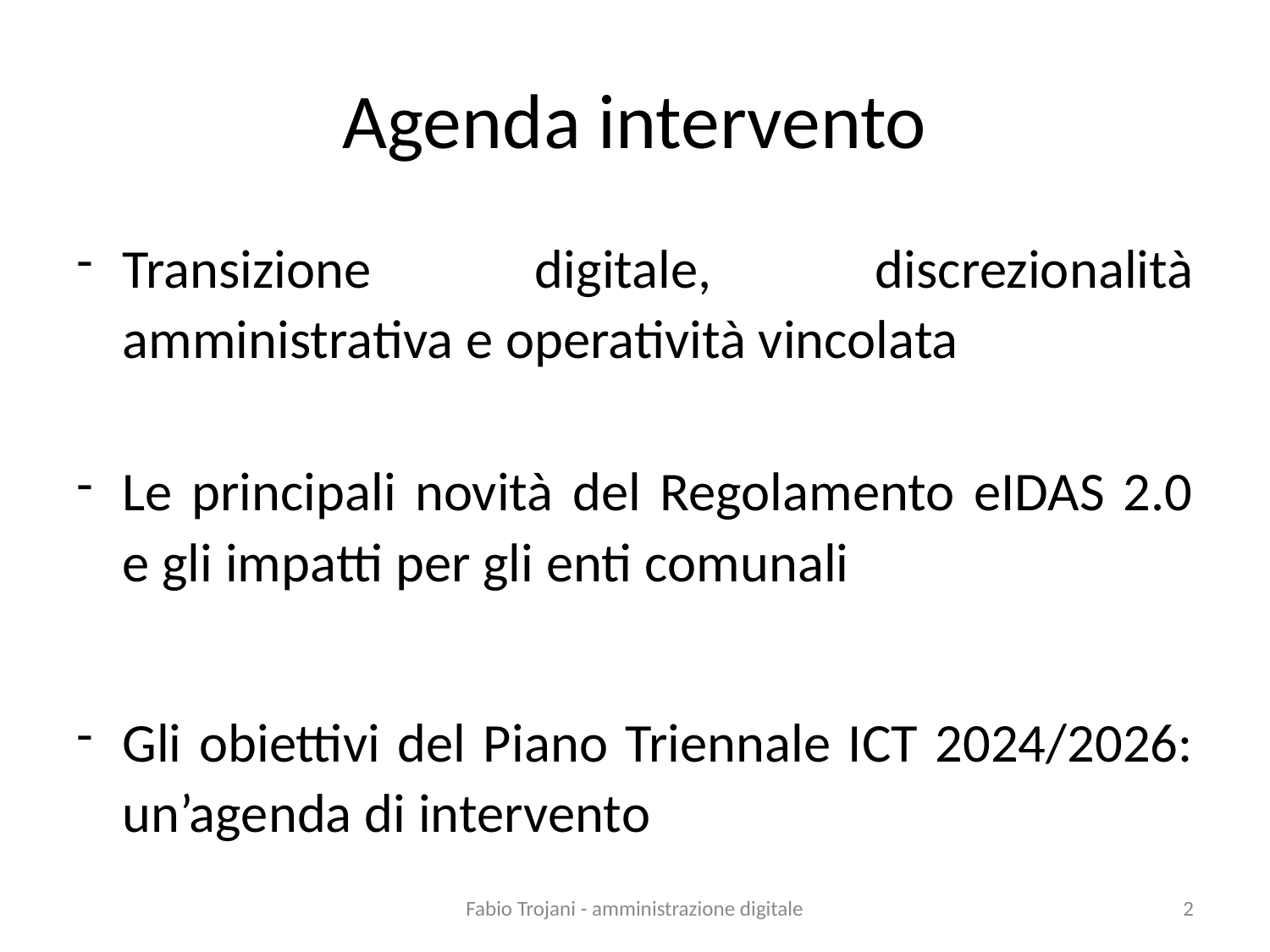

# Agenda intervento
Transizione digitale, discrezionalità amministrativa e operatività vincolata

Le principali novità del Regolamento eIDAS 2.0 e gli impatti per gli enti comunali

Gli obiettivi del Piano Triennale ICT 2024/2026: un’agenda di intervento
Fabio Trojani - amministrazione digitale
2